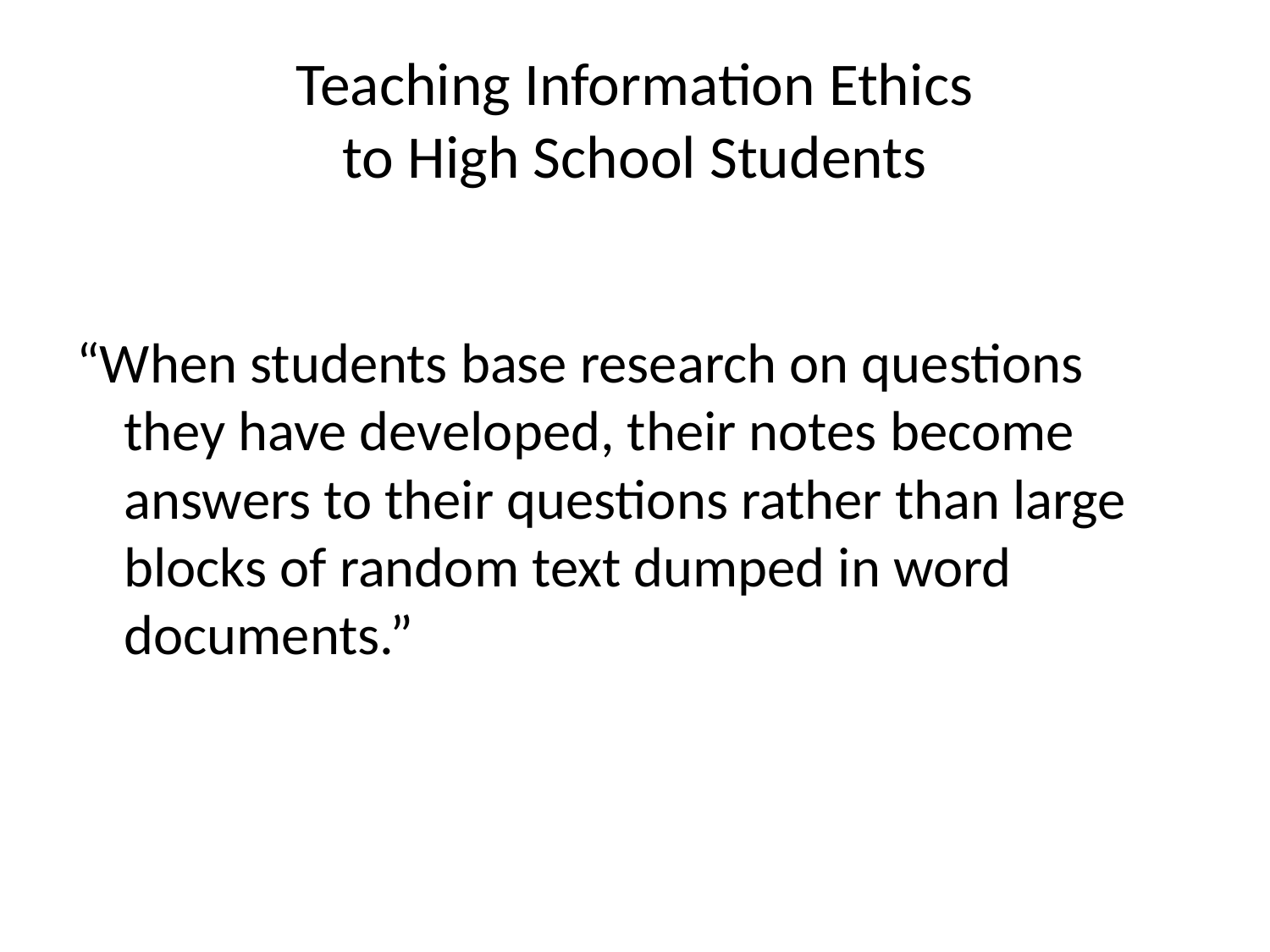

# Teaching Information Ethics to High School Students
“When students base research on questions they have developed, their notes become answers to their questions rather than large blocks of random text dumped in word documents.”